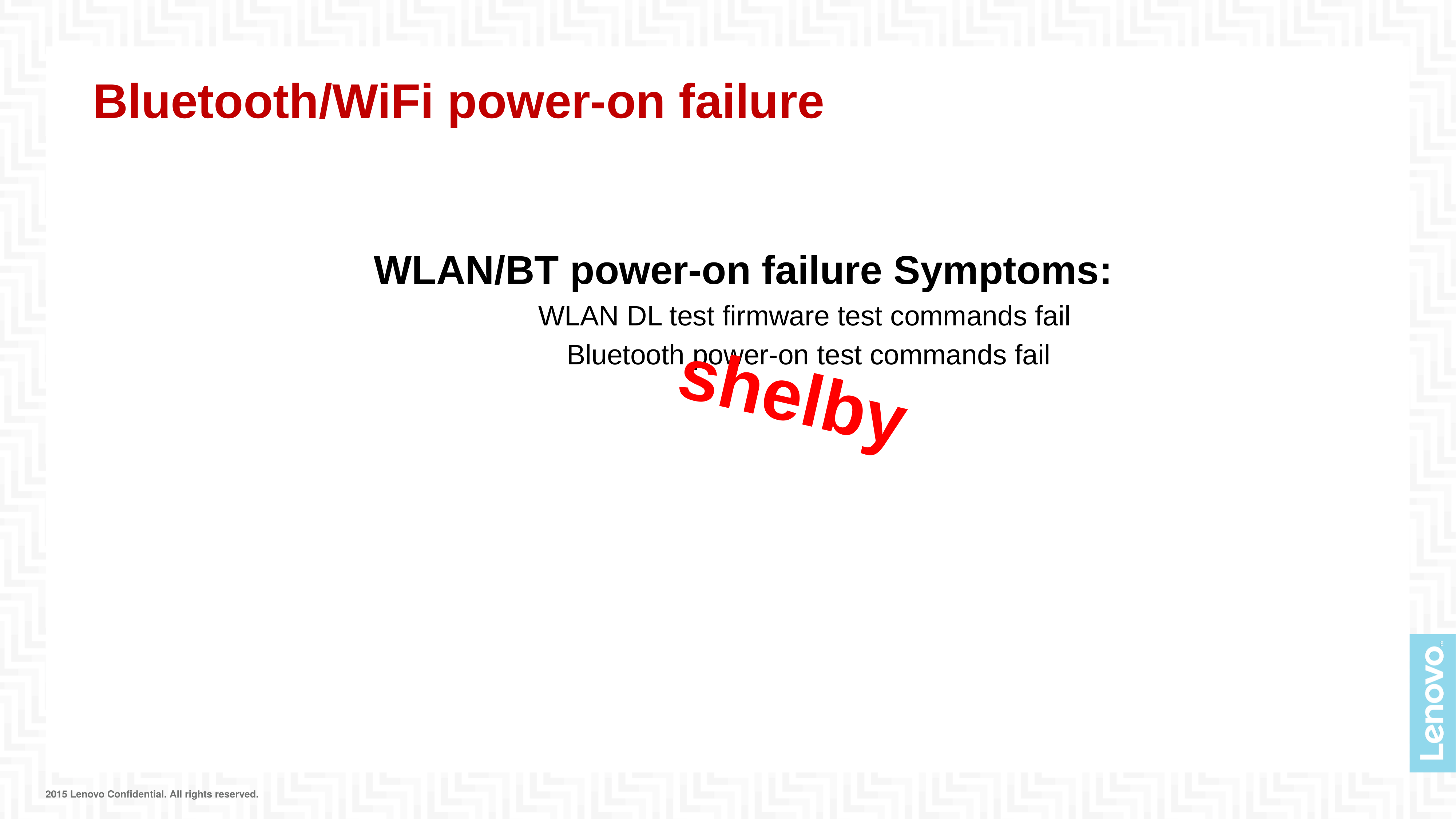

# Bluetooth/WiFi power-on failure

WLAN/BT power-on failure Symptoms:
WLAN DL test firmware test commands fail
Bluetooth power-on test commands fail
shelby